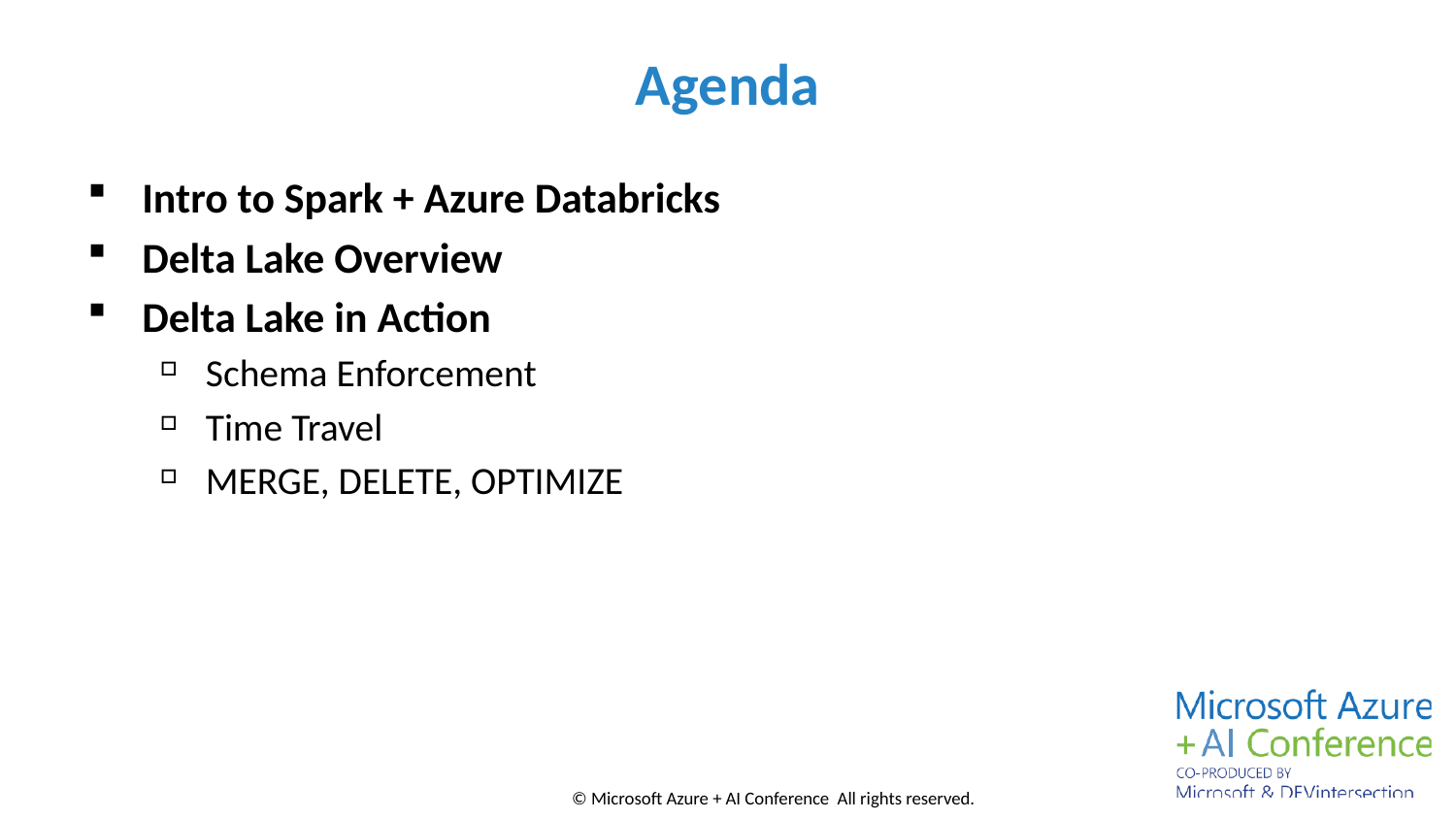

# Agenda
Intro to Spark + Azure Databricks
Delta Lake Overview
Delta Lake in Action
Schema Enforcement
Time Travel
MERGE, DELETE, OPTIMIZE